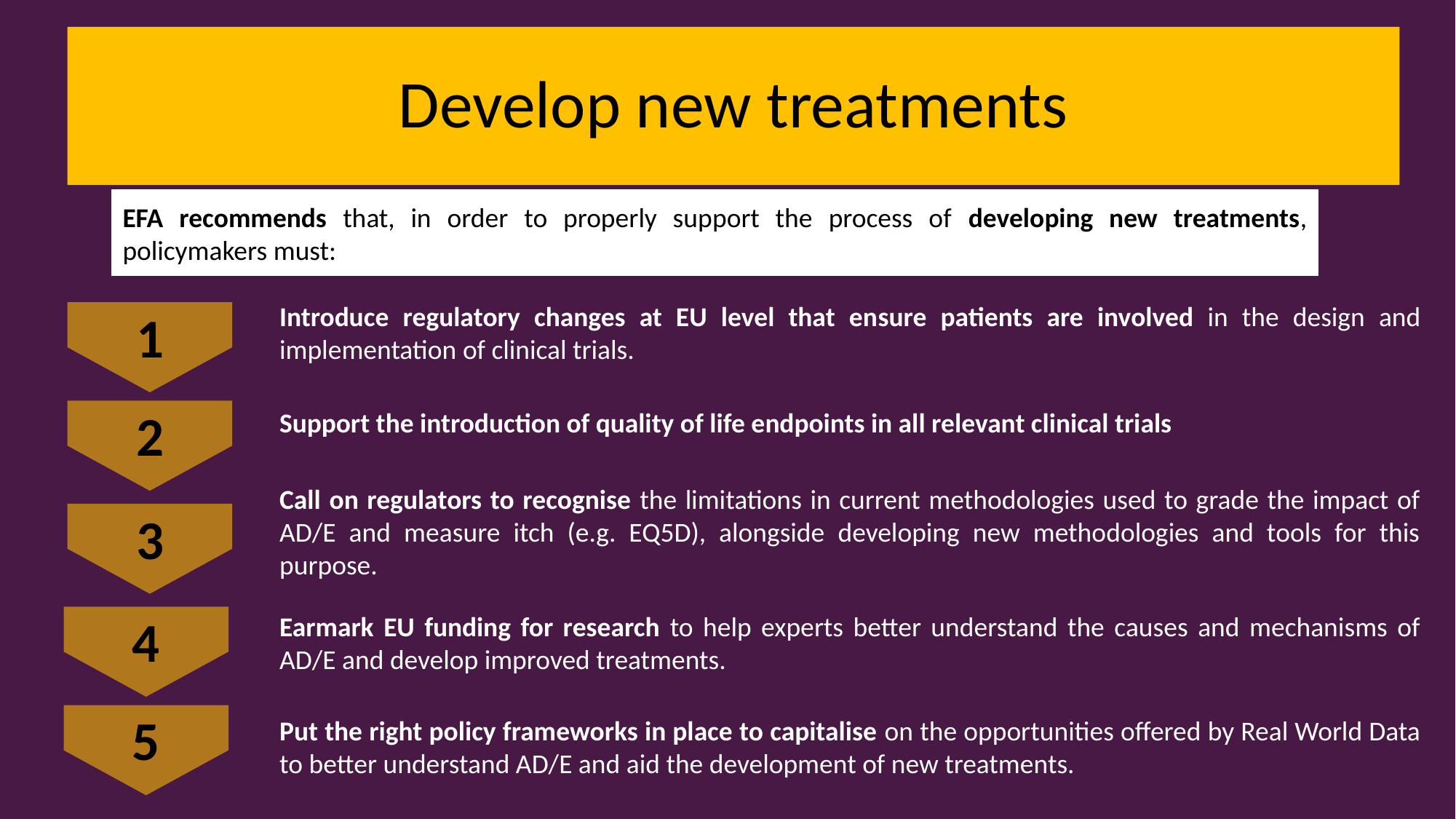

# Develop new treatments
EFA recommends that, in order to properly support the process of developing new treatments, policymakers must:
1
Introduce regulatory changes at EU level that ensure patients are involved in the design and implementation of clinical trials.
2
Support the introduction of quality of life endpoints in all relevant clinical trials
3
Call on regulators to recognise the limitations in current methodologies used to grade the impact of AD/E and measure itch (e.g. EQ5D), alongside developing new methodologies and tools for this purpose.
4
Earmark EU funding for research to help experts better understand the causes and mechanisms of AD/E and develop improved treatments.

5
Put the right policy frameworks in place to capitalise on the opportunities offered by Real World Data to better understand AD/E and aid the development of new treatments.
19